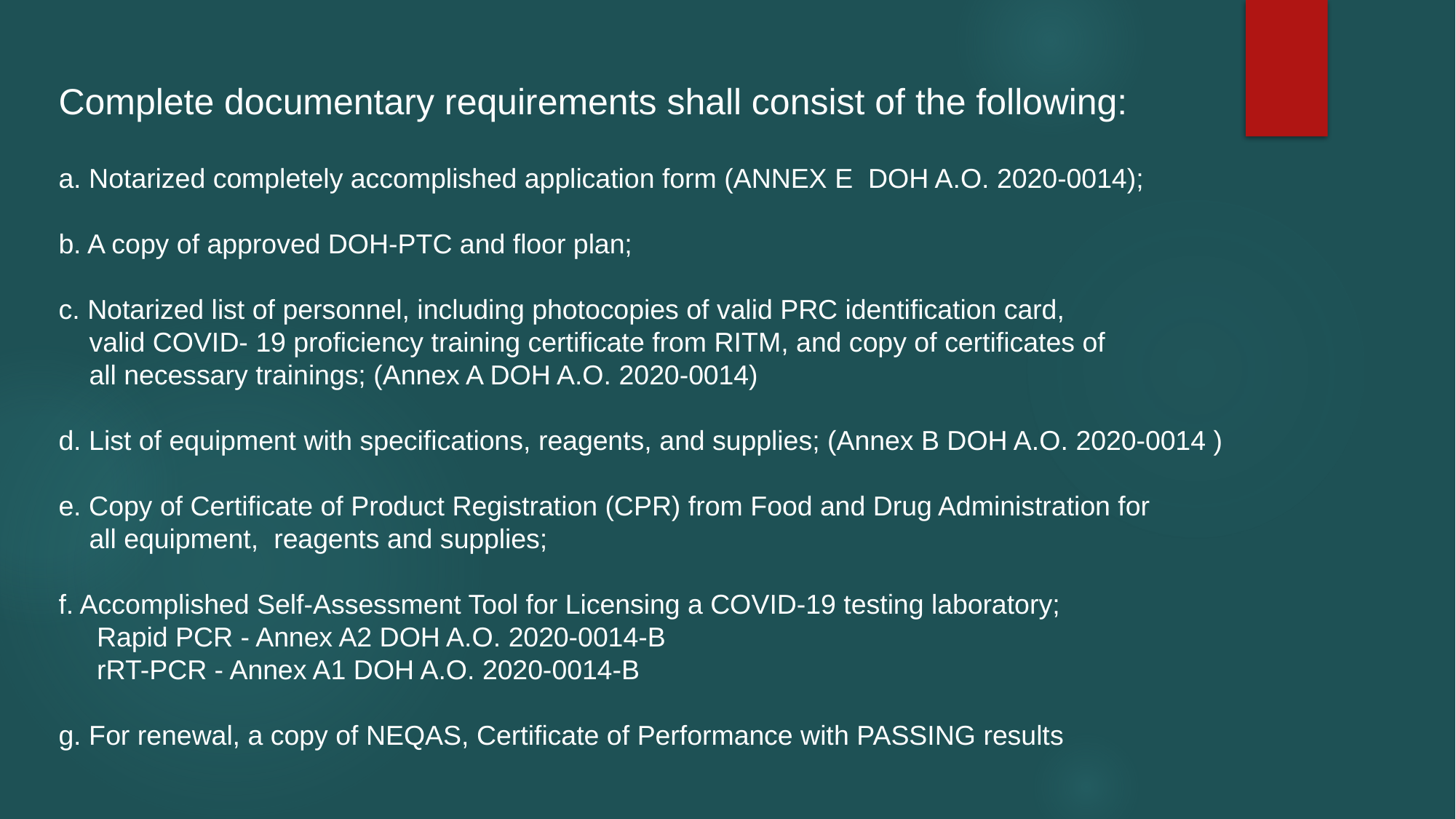

Complete documentary requirements shall consist of the following:

a. Notarized completely accomplished application form (ANNEX E  DOH A.O. 2020-0014);

b. A copy of approved DOH-PTC and floor plan;

c. Notarized list of personnel, including photocopies of valid PRC identification card,
    valid COVID- 19 proficiency training certificate from RITM, and copy of certificates of
    all necessary trainings; (Annex A DOH A.O. 2020-0014)

d. List of equipment with specifications, reagents, and supplies; (Annex B DOH A.O. 2020-0014 )

e. Copy of Certificate of Product Registration (CPR) from Food and Drug Administration for
    all equipment,  reagents and supplies;

f. Accomplished Self-Assessment Tool for Licensing a COVID-19 testing laboratory;
     Rapid PCR - Annex A2 DOH A.O. 2020-0014-B
     rRT-PCR - Annex A1 DOH A.O. 2020-0014-B

g. For renewal, a copy of NEQAS, Certificate of Performance with PASSING results